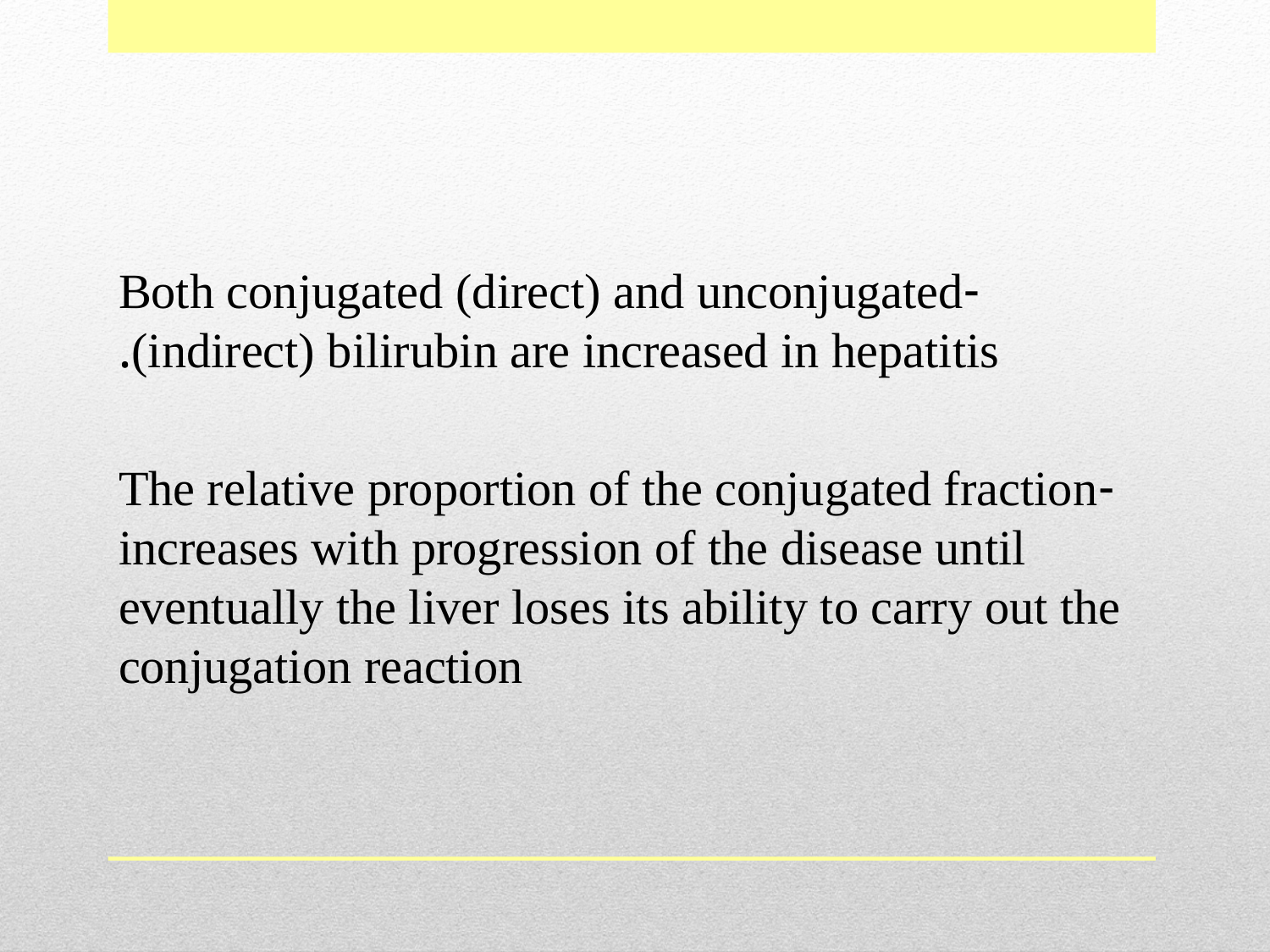

-Both conjugated (direct) and unconjugated (indirect) bilirubin are increased in hepatitis.

-The relative proportion of the conjugated fraction increases with progression of the disease until eventually the liver loses its ability to carry out the conjugation reaction

#